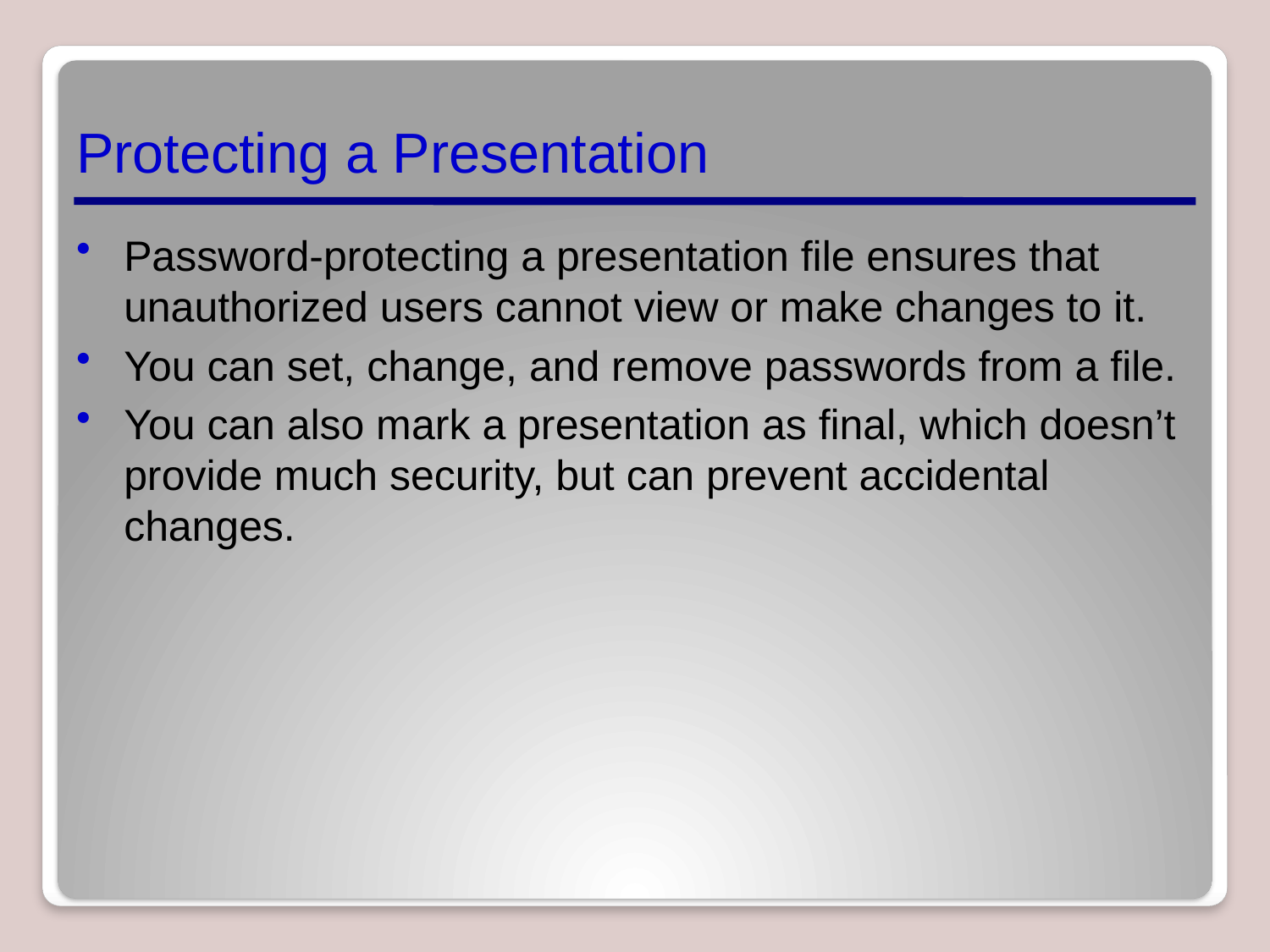

# Protecting a Presentation
Password-protecting a presentation file ensures that unauthorized users cannot view or make changes to it.
You can set, change, and remove passwords from a file.
You can also mark a presentation as final, which doesn’t provide much security, but can prevent accidental changes.